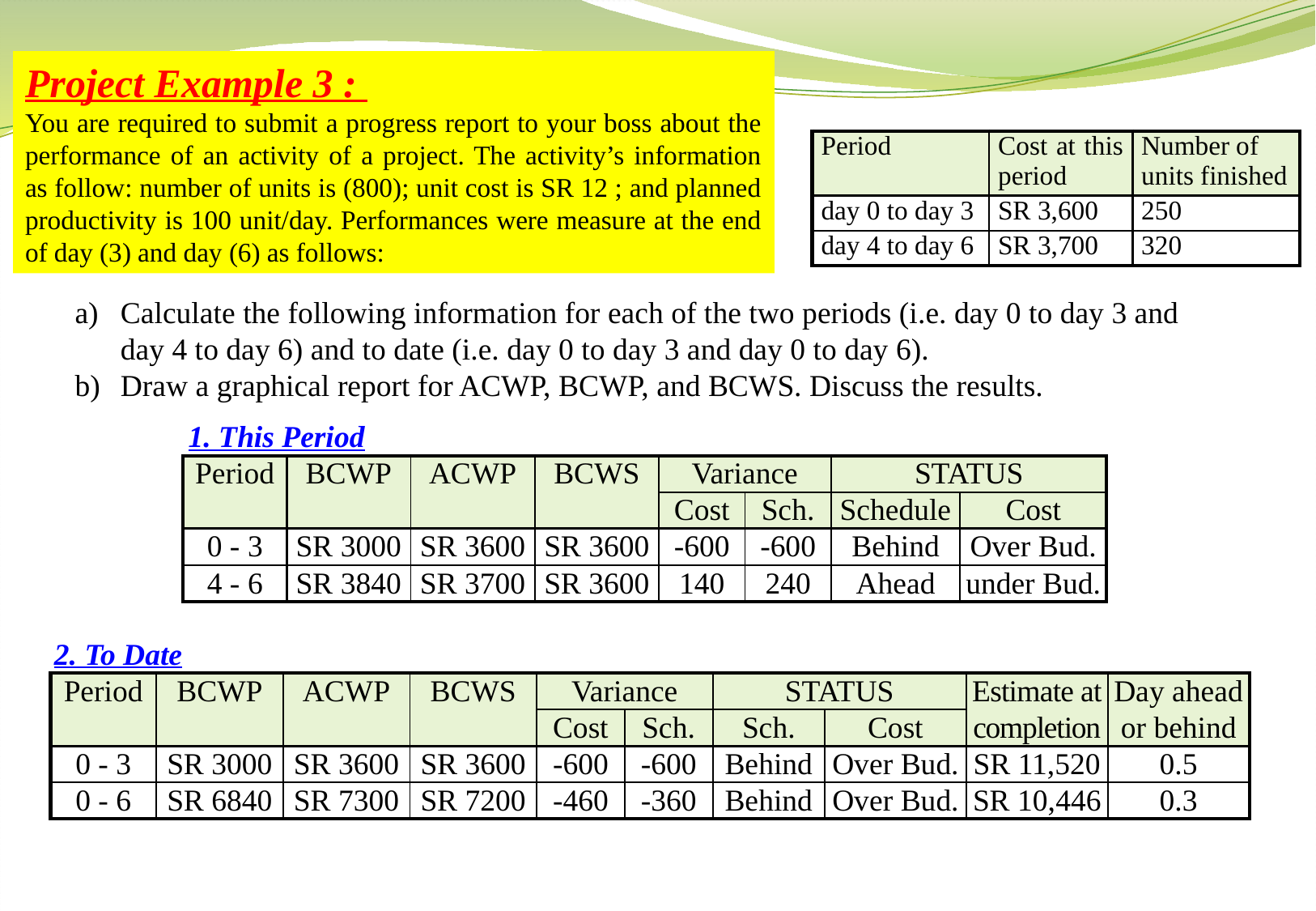

Project Example 3 :
You are required to submit a progress report to your boss about the performance of an activity of a project. The activity’s information as follow: number of units is (800); unit cost is SR 12 ; and planned productivity is 100 unit/day. Performances were measure at the end of day (3) and day (6) as follows:
| Period | Cost at this period | Number of units finished |
| --- | --- | --- |
| day 0 to day 3 | SR 3,600 | 250 |
| day 4 to day 6 | SR 3,700 | 320 |
Calculate the following information for each of the two periods (i.e. day 0 to day 3 and day 4 to day 6) and to date (i.e. day 0 to day 3 and day 0 to day 6).
Draw a graphical report for ACWP, BCWP, and BCWS. Discuss the results.
| 1. This Period |  |  |  |  |  |  |  |
| --- | --- | --- | --- | --- | --- | --- | --- |
| Period | BCWP | ACWP | BCWS | Variance |  | STATUS |  |
|  |  |  |  | Cost | Sch. | Schedule | Cost |
| 0 - 3 | SR 3000 | SR 3600 | SR 3600 | -600 | -600 | Behind | Over Bud. |
| 4 - 6 | SR 3840 | SR 3700 | SR 3600 | 140 | 240 | Ahead | under Bud. |
| 2. To Date |  |  |  |  |  |  |  |  |  |
| --- | --- | --- | --- | --- | --- | --- | --- | --- | --- |
| Period | BCWP | ACWP | BCWS | Variance |  | STATUS |  | Estimate at | Day ahead |
|  |  |  |  | Cost | Sch. | Sch. | Cost | completion | or behind |
| 0 - 3 | SR 3000 | SR 3600 | SR 3600 | -600 | -600 | Behind | Over Bud. | SR 11,520 | 0.5 |
| 0 - 6 | SR 6840 | SR 7300 | SR 7200 | -460 | -360 | Behind | Over Bud. | SR 10,446 | 0.3 |